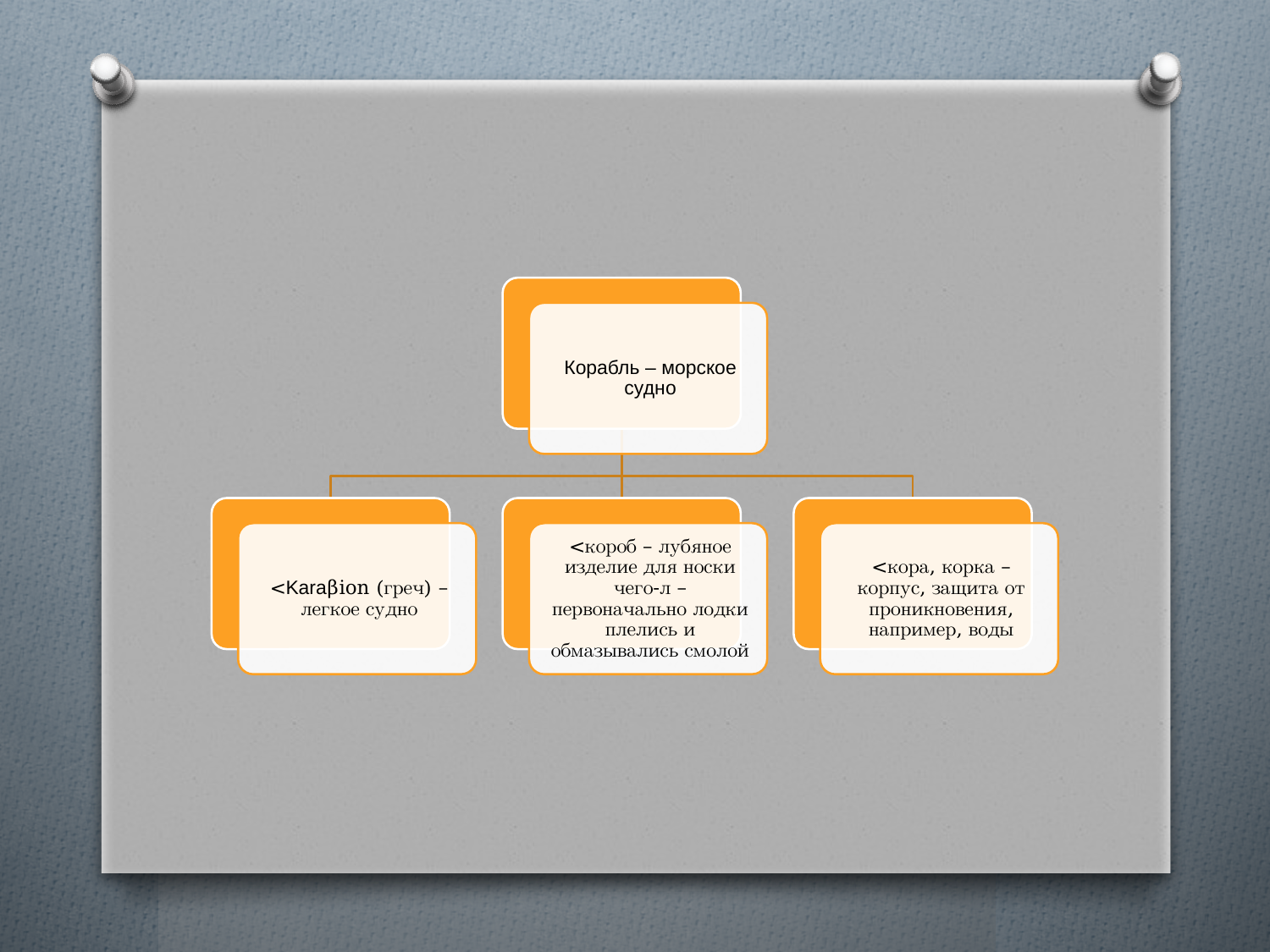

Корабль – морское судно
<Karaβion (греч) – легкое судно
<короб – лубяное изделие для носки чего-л – первоначально лодки плелись и обмазывались смолой
<кора, корка – корпус, защита от проникновения, например, воды